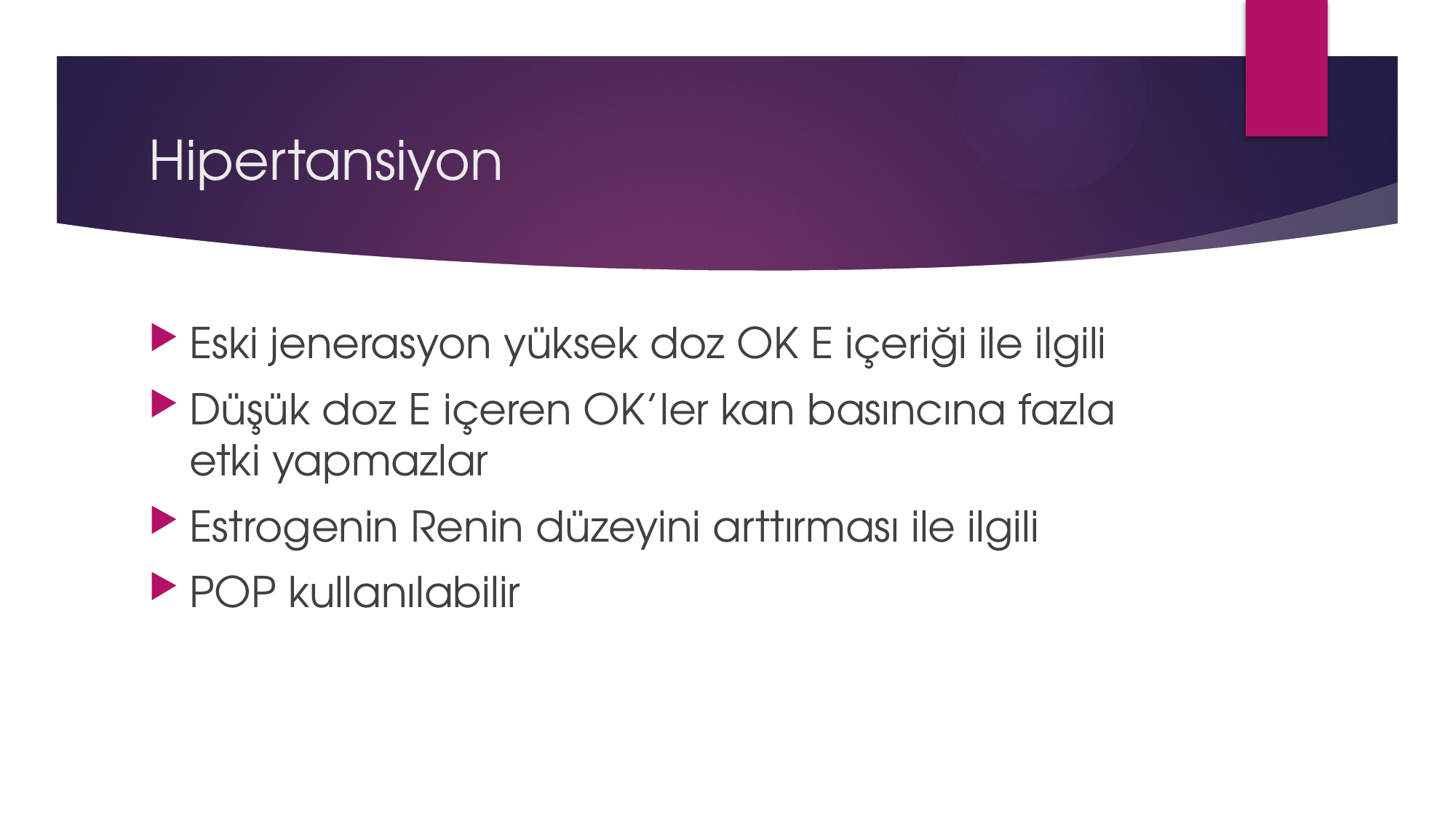

# Hipertansiyon
Eski jenerasyon yüksek doz OK E içeriği ile ilgili
Düşük doz E içeren OK’ler kan basıncına fazla etki yapmazlar
Estrogenin Renin düzeyini arttırması ile ilgili
POP kullanılabilir